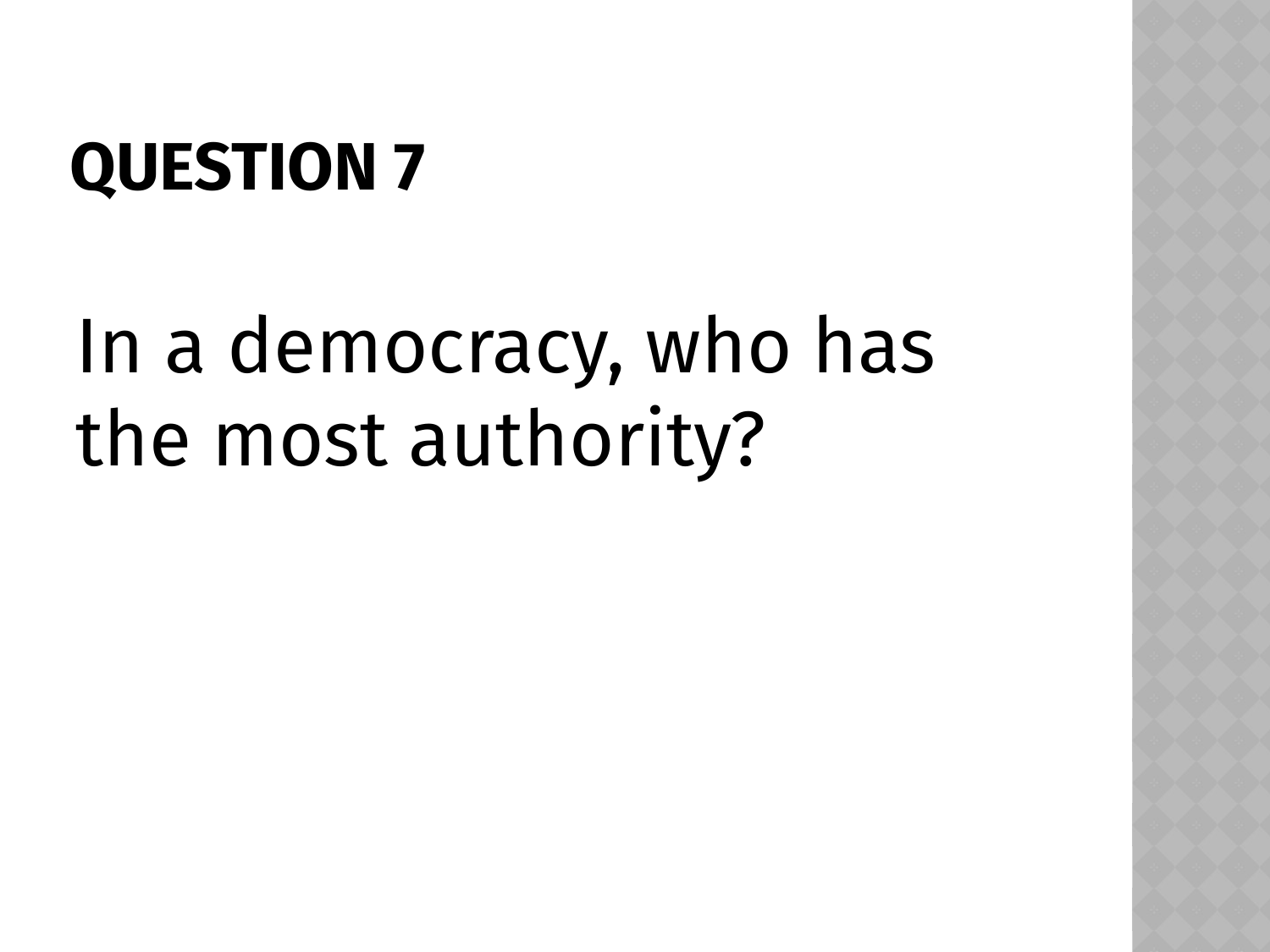

# Question 7

In a democracy, who has the most authority?